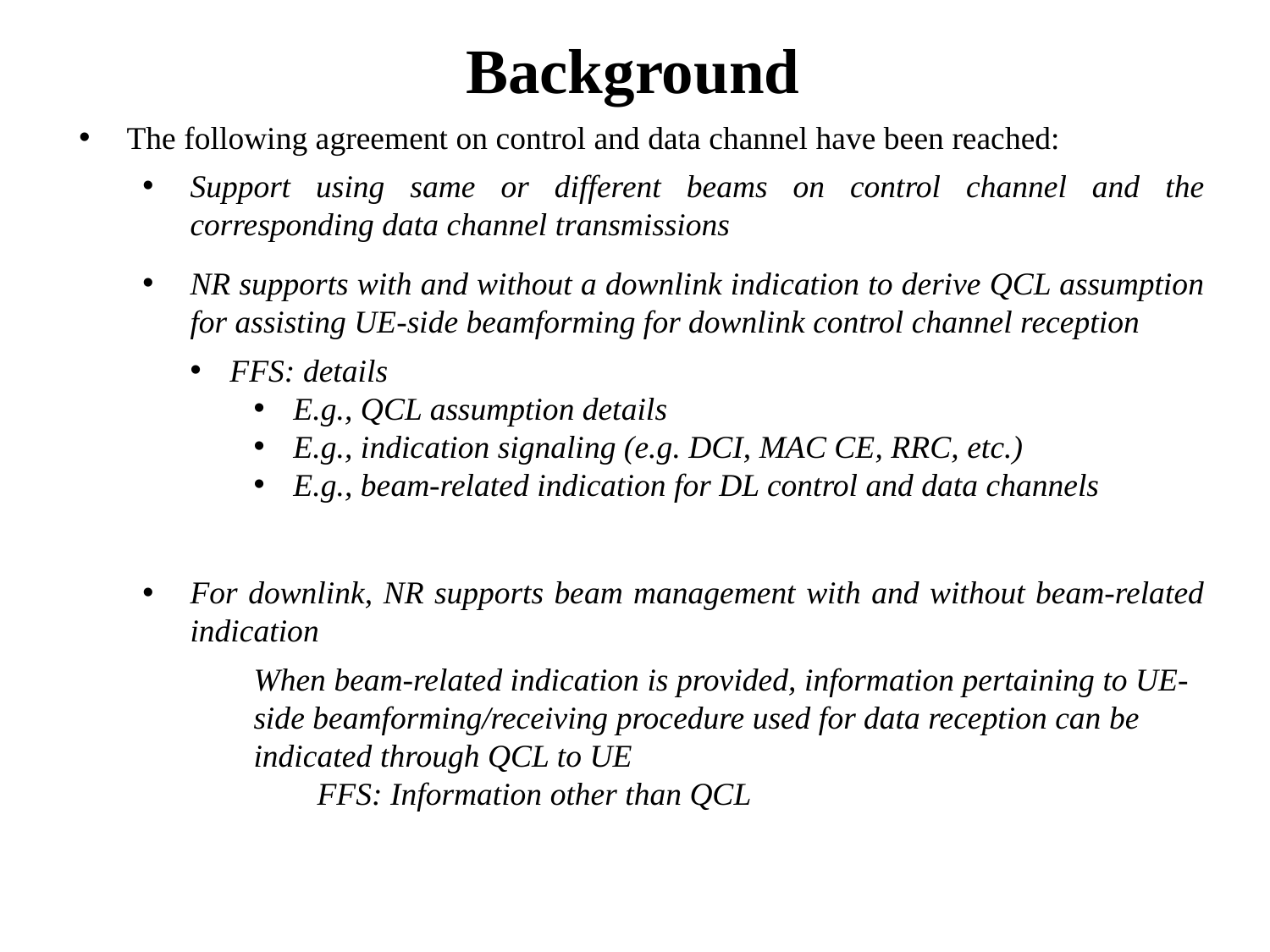

# Background
The following agreement on control and data channel have been reached:
Support using same or different beams on control channel and the corresponding data channel transmissions
NR supports with and without a downlink indication to derive QCL assumption for assisting UE-side beamforming for downlink control channel reception
FFS: details
E.g., QCL assumption details
E.g., indication signaling (e.g. DCI, MAC CE, RRC, etc.)
E.g., beam-related indication for DL control and data channels

For downlink, NR supports beam management with and without beam-related indication
When beam-related indication is provided, information pertaining to UE-side beamforming/receiving procedure used for data reception can be indicated through QCL to UE
FFS: Information other than QCL